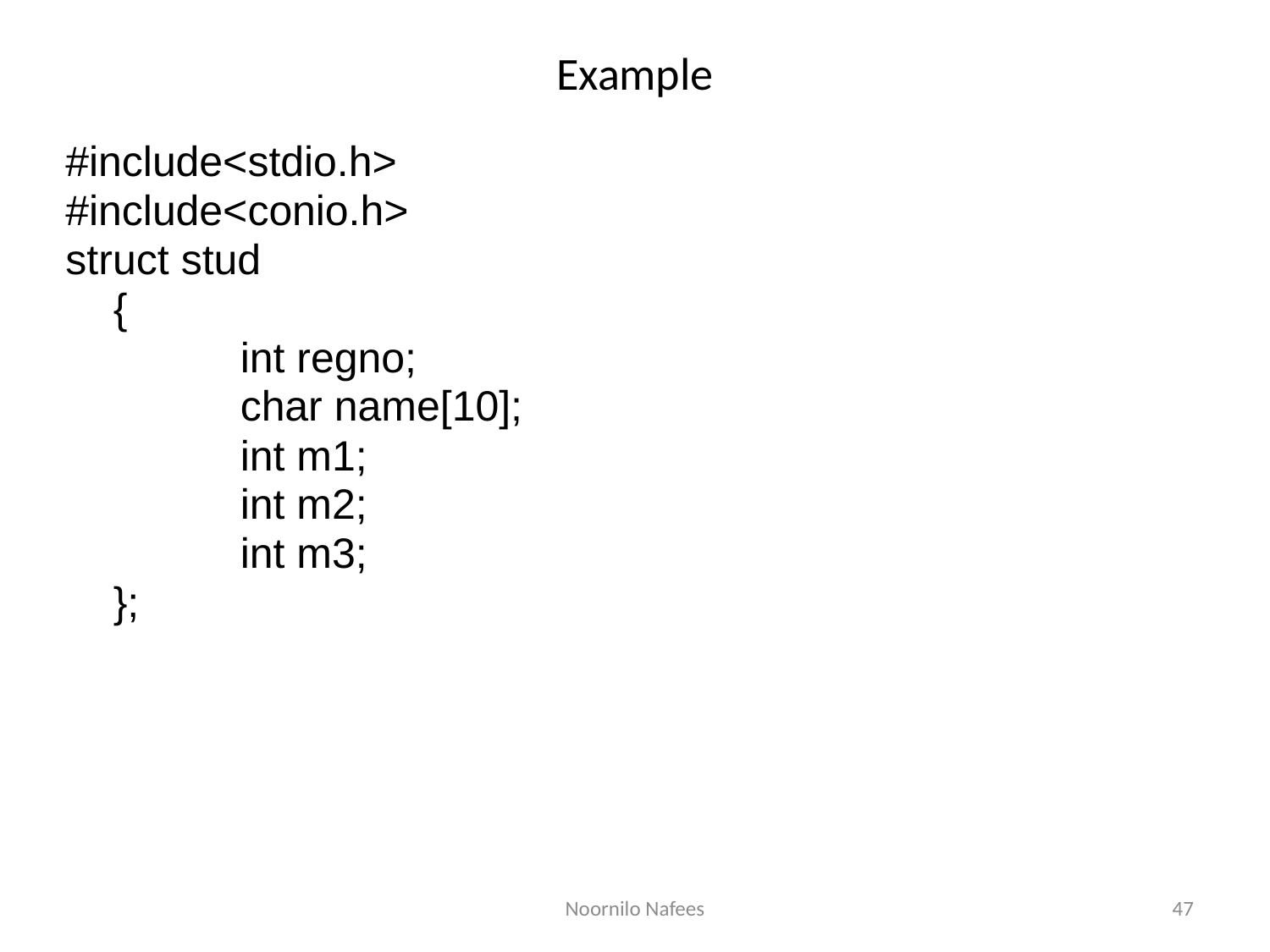

# Example
#include<stdio.h>
#include<conio.h>
struct stud
	{
		int regno;
		char name[10];
		int m1;
		int m2;
		int m3;
	};

Noornilo Nafees
47